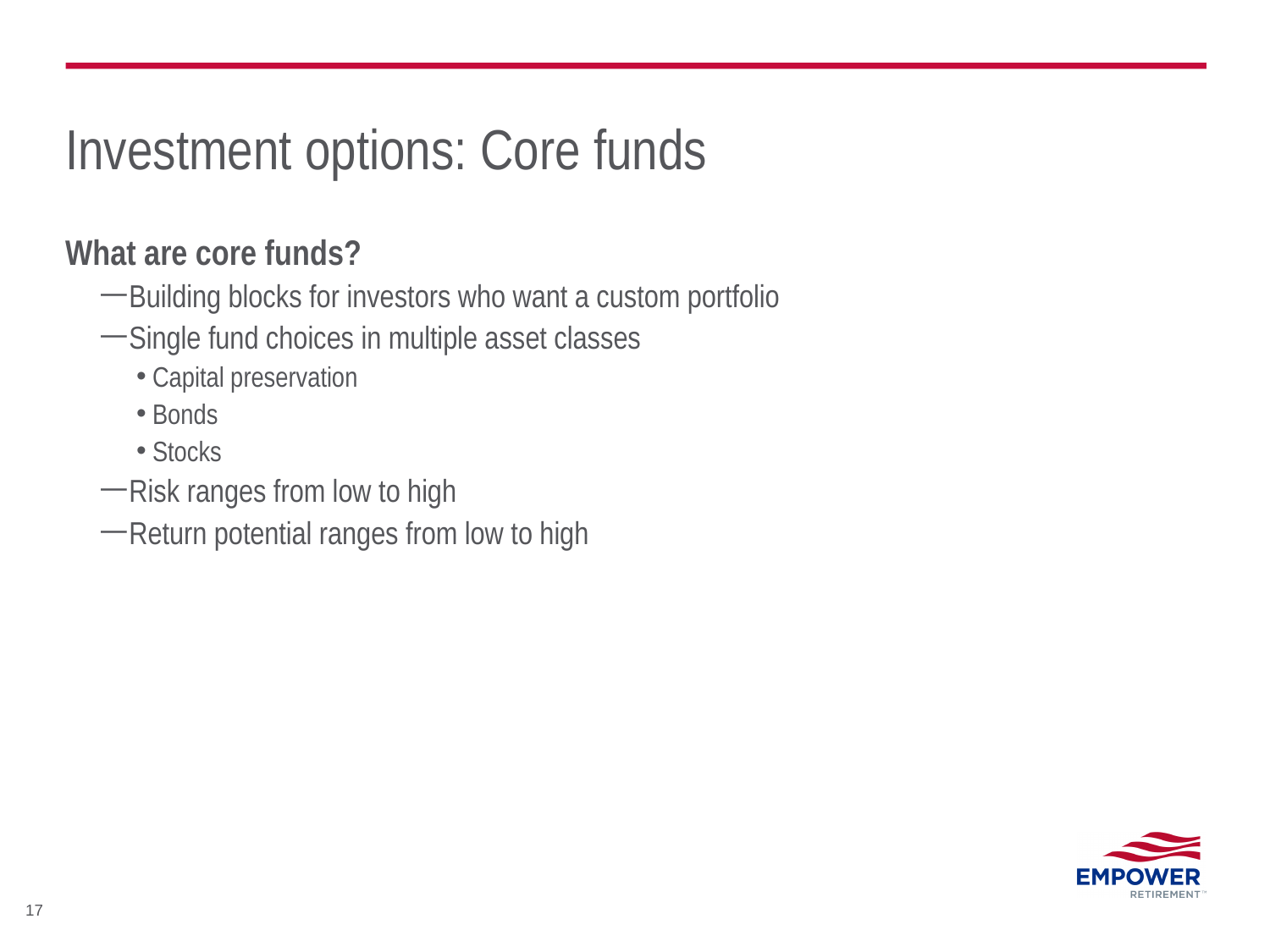

# Investment options: Core funds
What are core funds?
Building blocks for investors who want a custom portfolio
Single fund choices in multiple asset classes
Capital preservation
Bonds
Stocks
Risk ranges from low to high
Return potential ranges from low to high